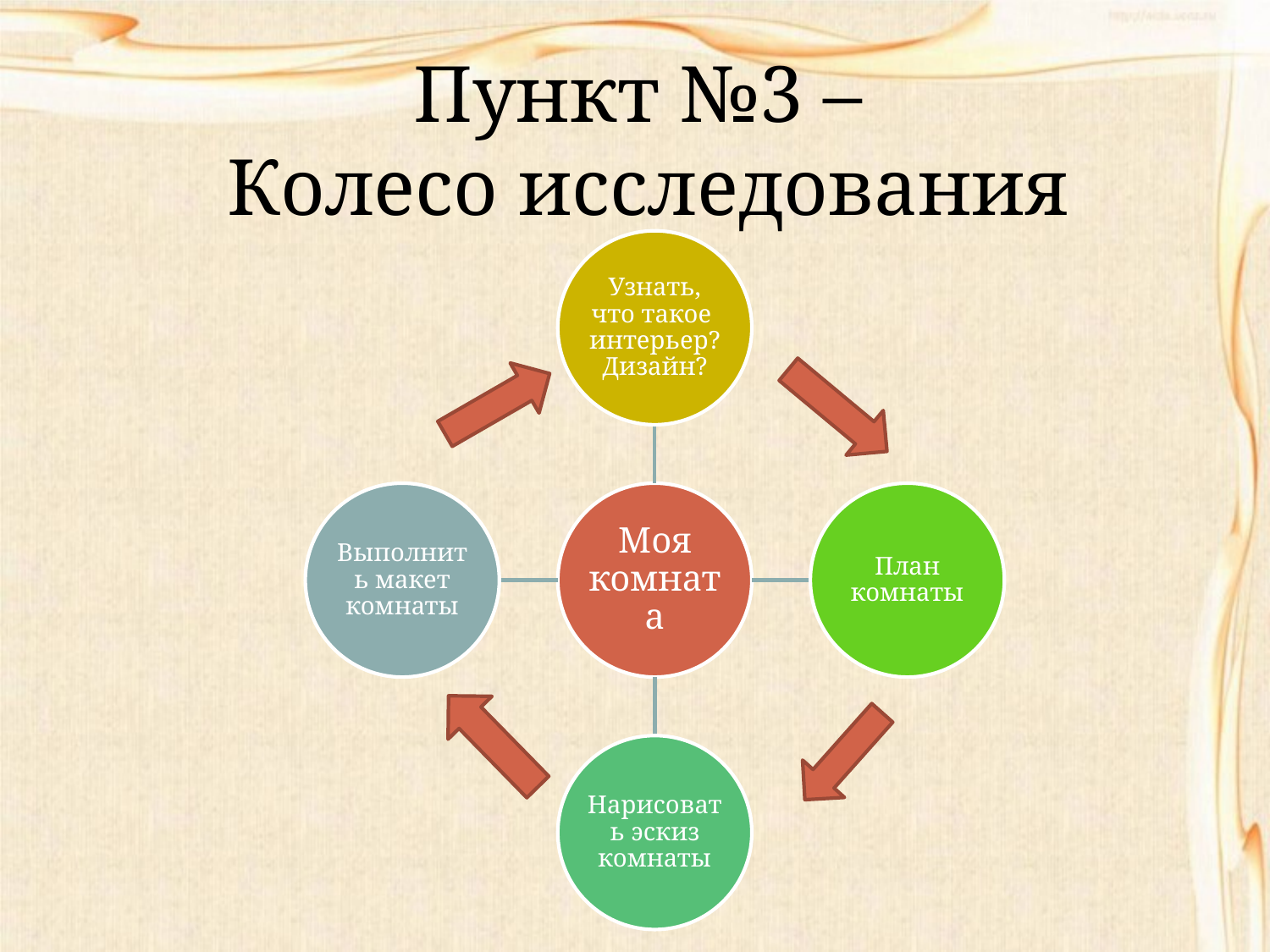

# Пункт №3 – Колесо исследования
Моя комната

Узнать, что такое  интерьер? Дизайн?

План комнаты

Нарисовать эскиз комнаты

Выполнить макет комнаты